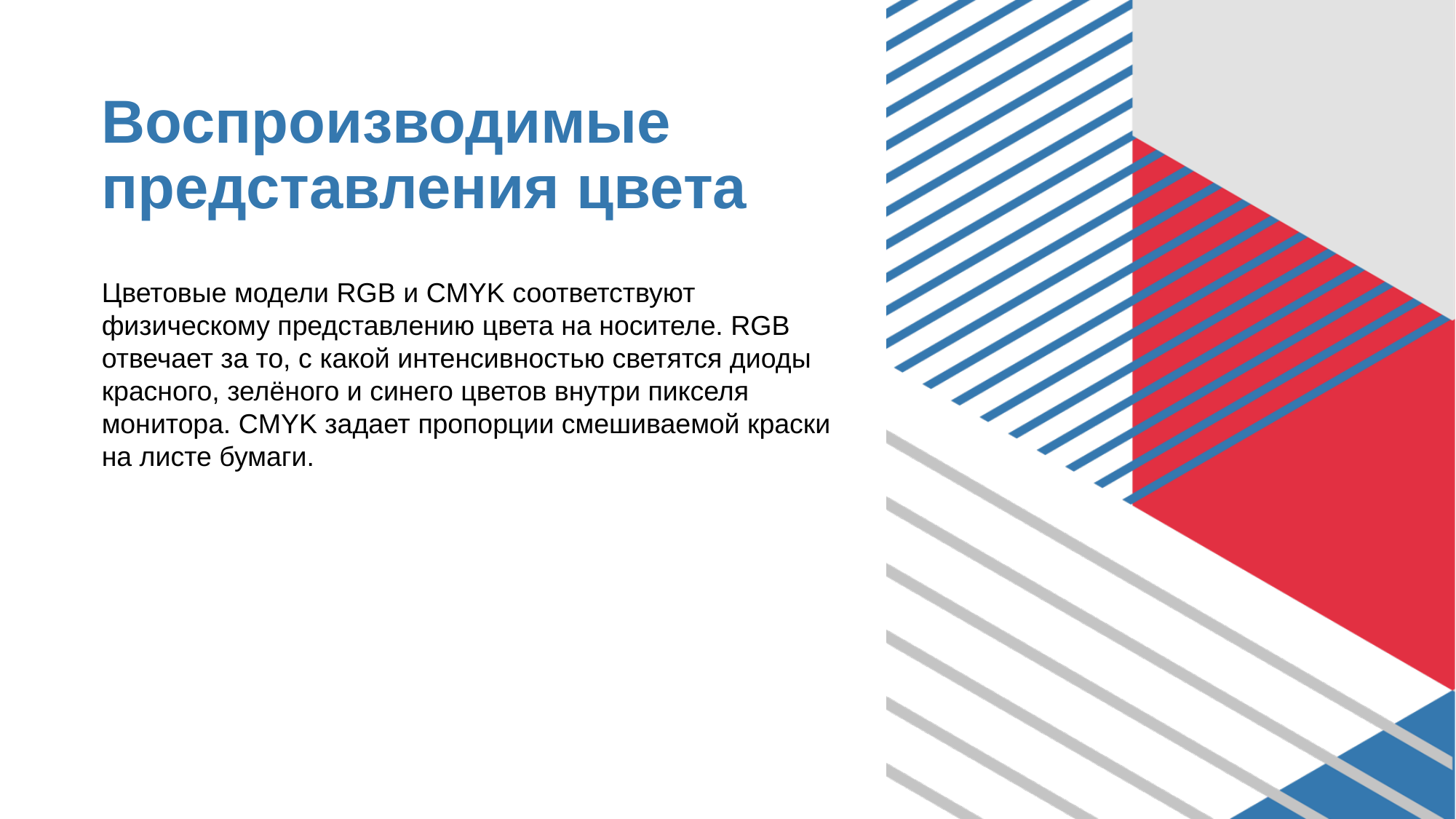

# Воспроизводимые представления цвета
Цветовые модели RGB и CMYK соответствуют физическому представлению цвета на носителе. RGB отвечает за то, с какой интенсивностью светятся диоды красного, зелёного и синего цветов внутри пикселя монитора. CMYK задает пропорции смешиваемой краски на листе бумаги.